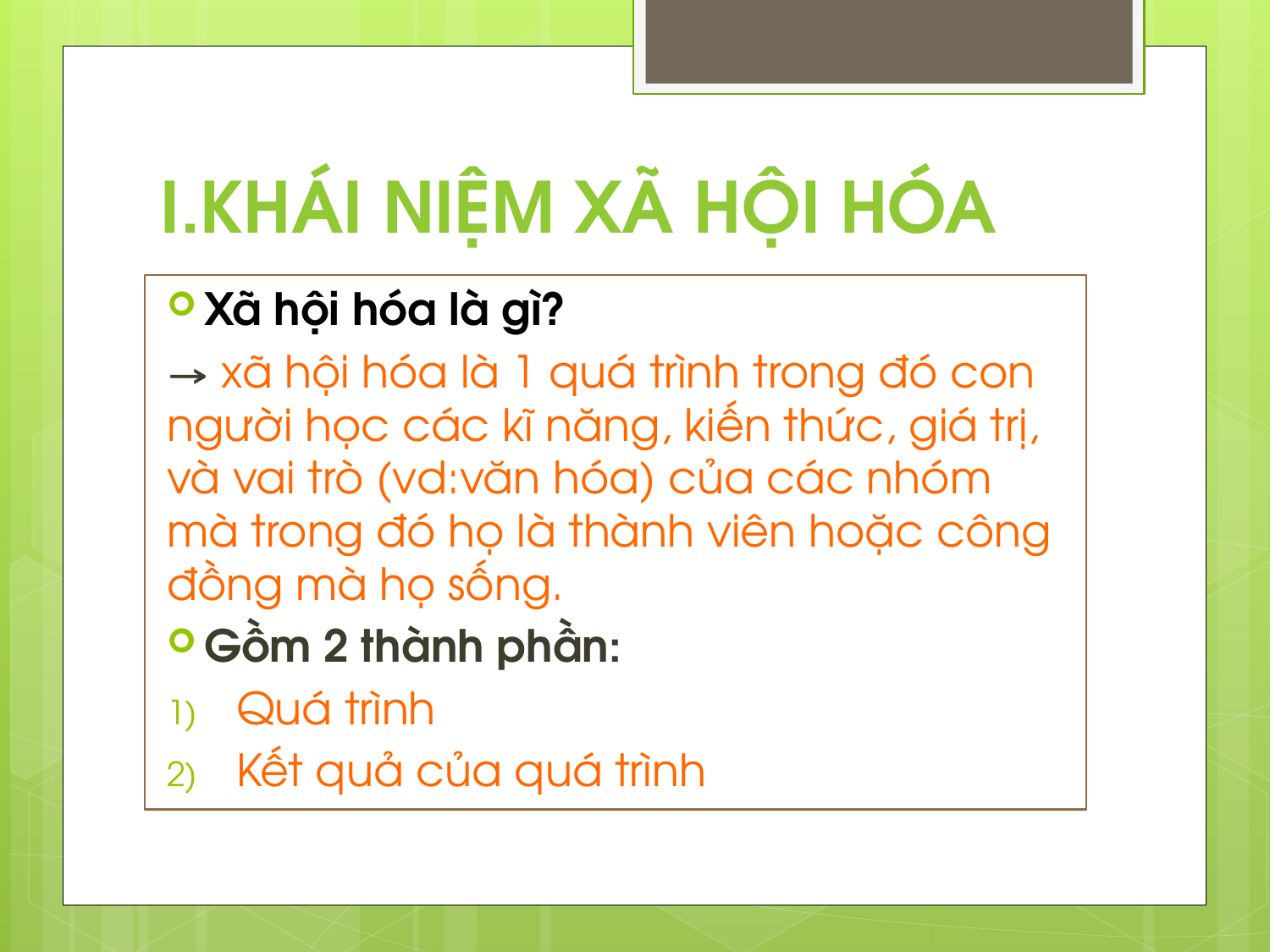

# I.KHÁI NIỆM XÃ HỘI HÓA
Xã hội hóa là gì?
→ xã hội hóa là 1 quá trình trong đó con người học các kĩ năng, kiến thức, giá trị, và vai trò (vd:văn hóa) của các nhóm mà trong đó họ là thành viên hoặc công đồng mà họ sống.
Gồm 2 thành phần:
Quá trình
Kết quả của quá trình